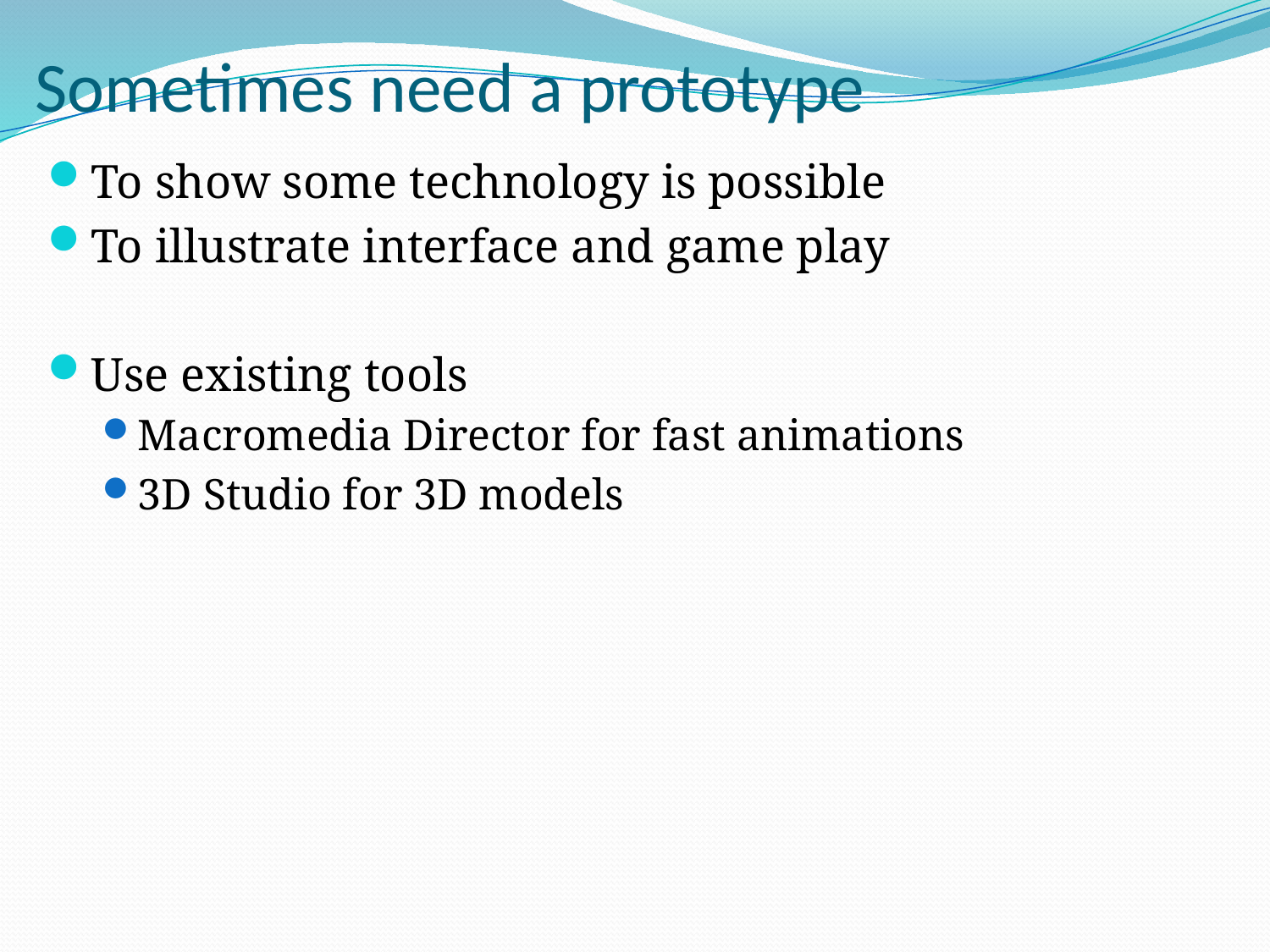

# Sometimes need a prototype
To show some technology is possible
To illustrate interface and game play

Use existing tools
Macromedia Director for fast animations
3D Studio for 3D models